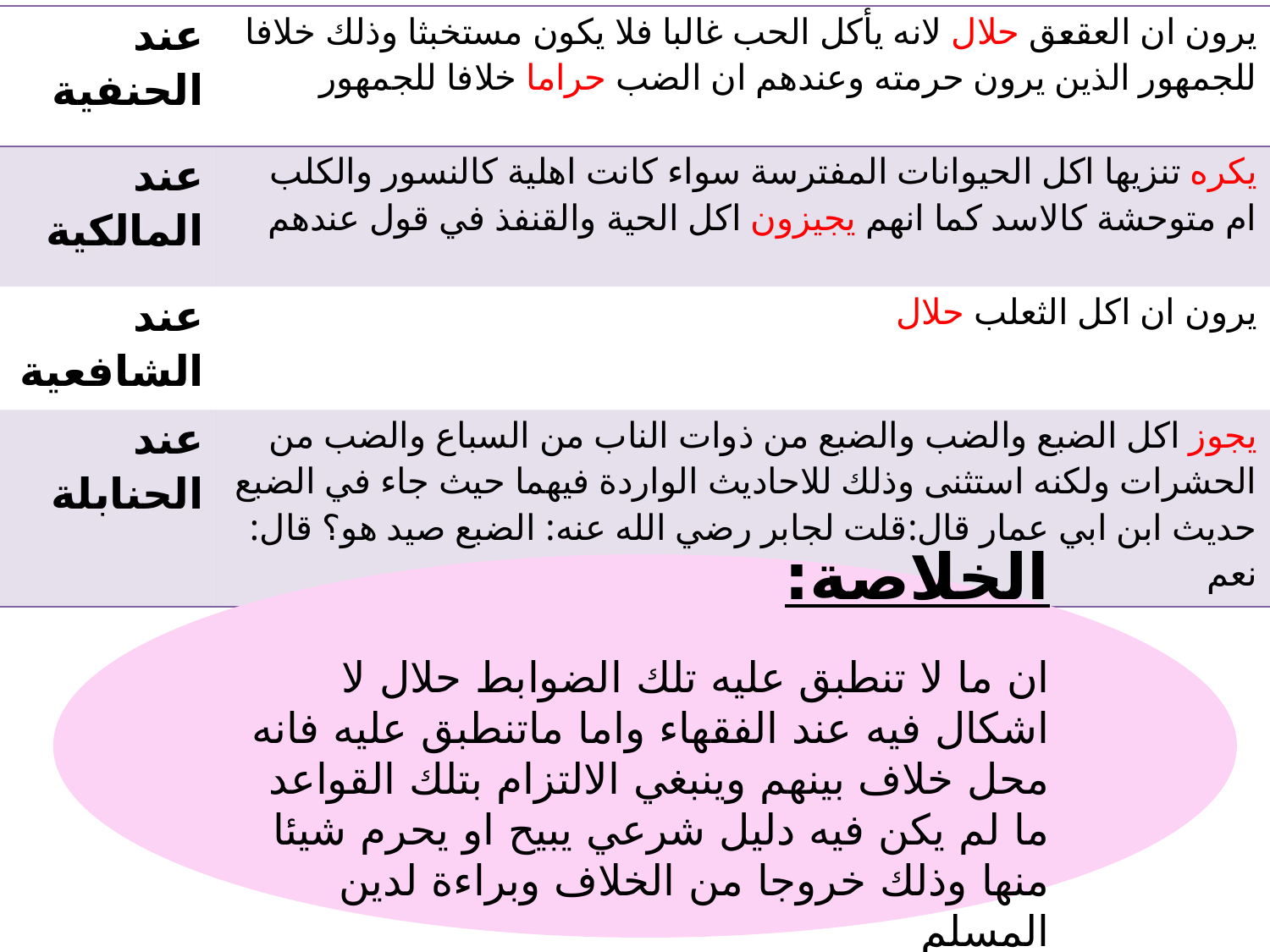

| عند الحنفية | يرون ان العقعق حلال لانه يأكل الحب غالبا فلا يكون مستخبثا وذلك خلافا للجمهور الذين يرون حرمته وعندهم ان الضب حراما خلافا للجمهور |
| --- | --- |
| عند المالكية | يكره تنزيها اكل الحيوانات المفترسة سواء كانت اهلية كالنسور والكلب ام متوحشة كالاسد كما انهم يجيزون اكل الحية والقنفذ في قول عندهم |
| عند الشافعية | يرون ان اكل الثعلب حلال |
| عند الحنابلة | يجوز اكل الضبع والضب والضبع من ذوات الناب من السباع والضب من الحشرات ولكنه استثنى وذلك للاحاديث الواردة فيهما حيث جاء في الضبع حديث ابن ابي عمار قال:قلت لجابر رضي الله عنه: الضبع صيد هو؟ قال: نعم |
الخلاصة:

ان ما لا تنطبق عليه تلك الضوابط حلال لا اشكال فيه عند الفقهاء واما ماتنطبق عليه فانه محل خلاف بينهم وينبغي الالتزام بتلك القواعد ما لم يكن فيه دليل شرعي يبيح او يحرم شيئا منها وذلك خروجا من الخلاف وبراءة لدين المسلم